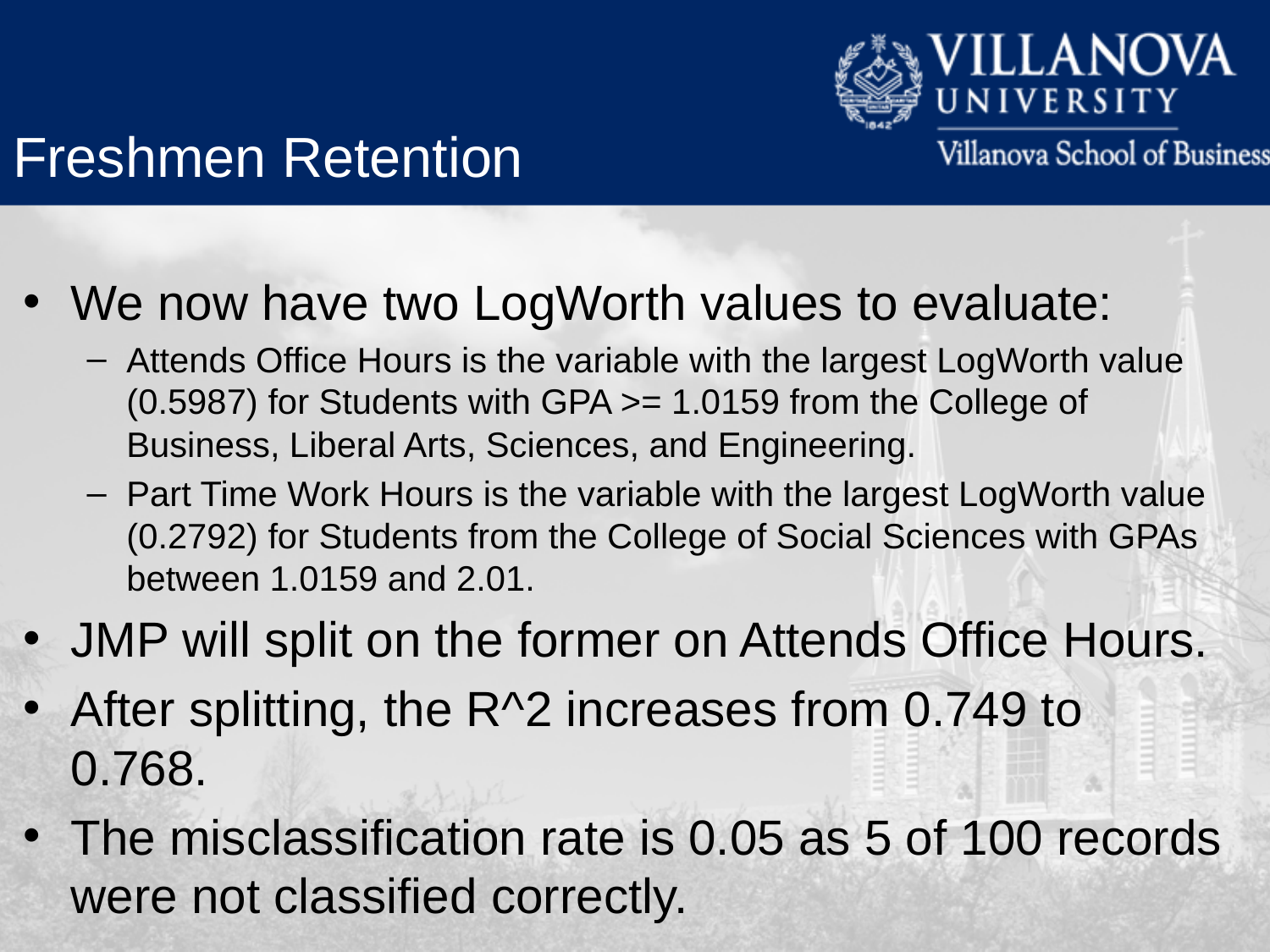

Freshmen Retention
We now have two LogWorth values to evaluate:
Attends Office Hours is the variable with the largest LogWorth value (0.5987) for Students with GPA >= 1.0159 from the College of Business, Liberal Arts, Sciences, and Engineering.
Part Time Work Hours is the variable with the largest LogWorth value (0.2792) for Students from the College of Social Sciences with GPAs between 1.0159 and 2.01.
JMP will split on the former on Attends Office Hours.
After splitting, the R^2 increases from 0.749 to 0.768.
The misclassification rate is 0.05 as 5 of 100 records were not classified correctly.